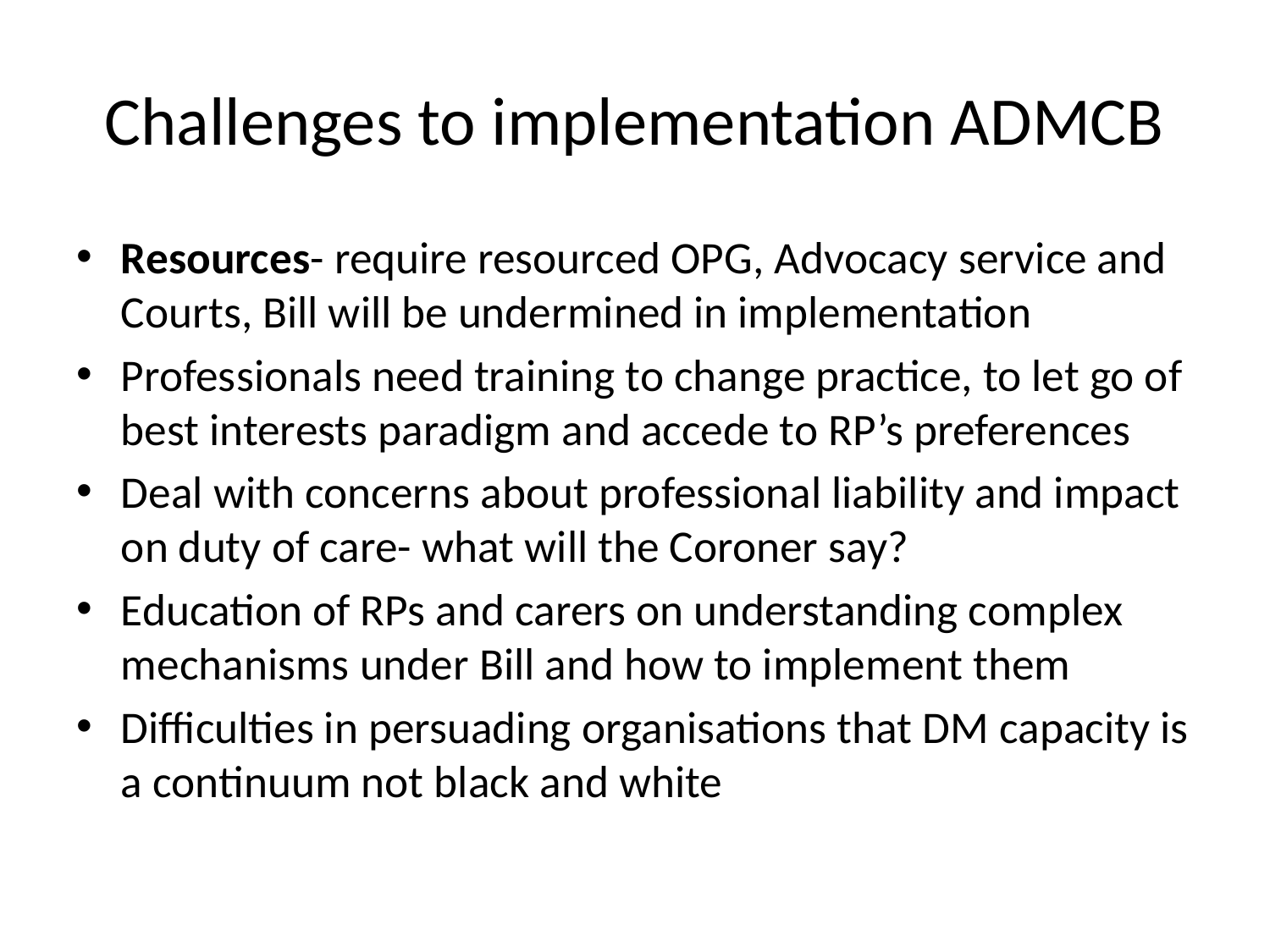

# Challenges to implementation ADMCB
Resources- require resourced OPG, Advocacy service and Courts, Bill will be undermined in implementation
Professionals need training to change practice, to let go of best interests paradigm and accede to RP’s preferences
Deal with concerns about professional liability and impact on duty of care- what will the Coroner say?
Education of RPs and carers on understanding complex mechanisms under Bill and how to implement them
Difficulties in persuading organisations that DM capacity is a continuum not black and white